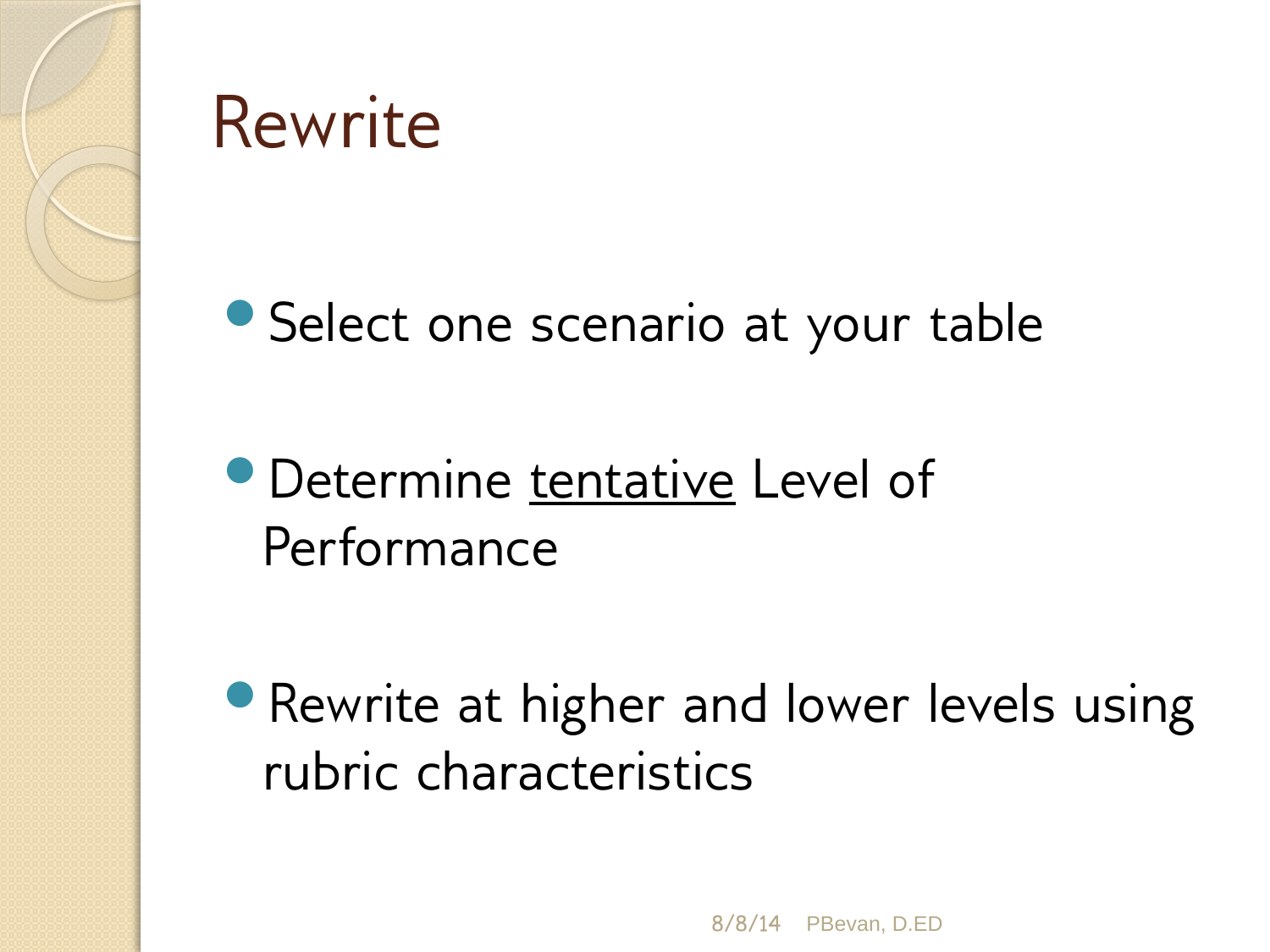

# Rewrite

Select one scenario at your table

Determine tentative Level of Performance

Rewrite at higher and lower levels using rubric characteristics
8/8/14
PBevan, D.ED